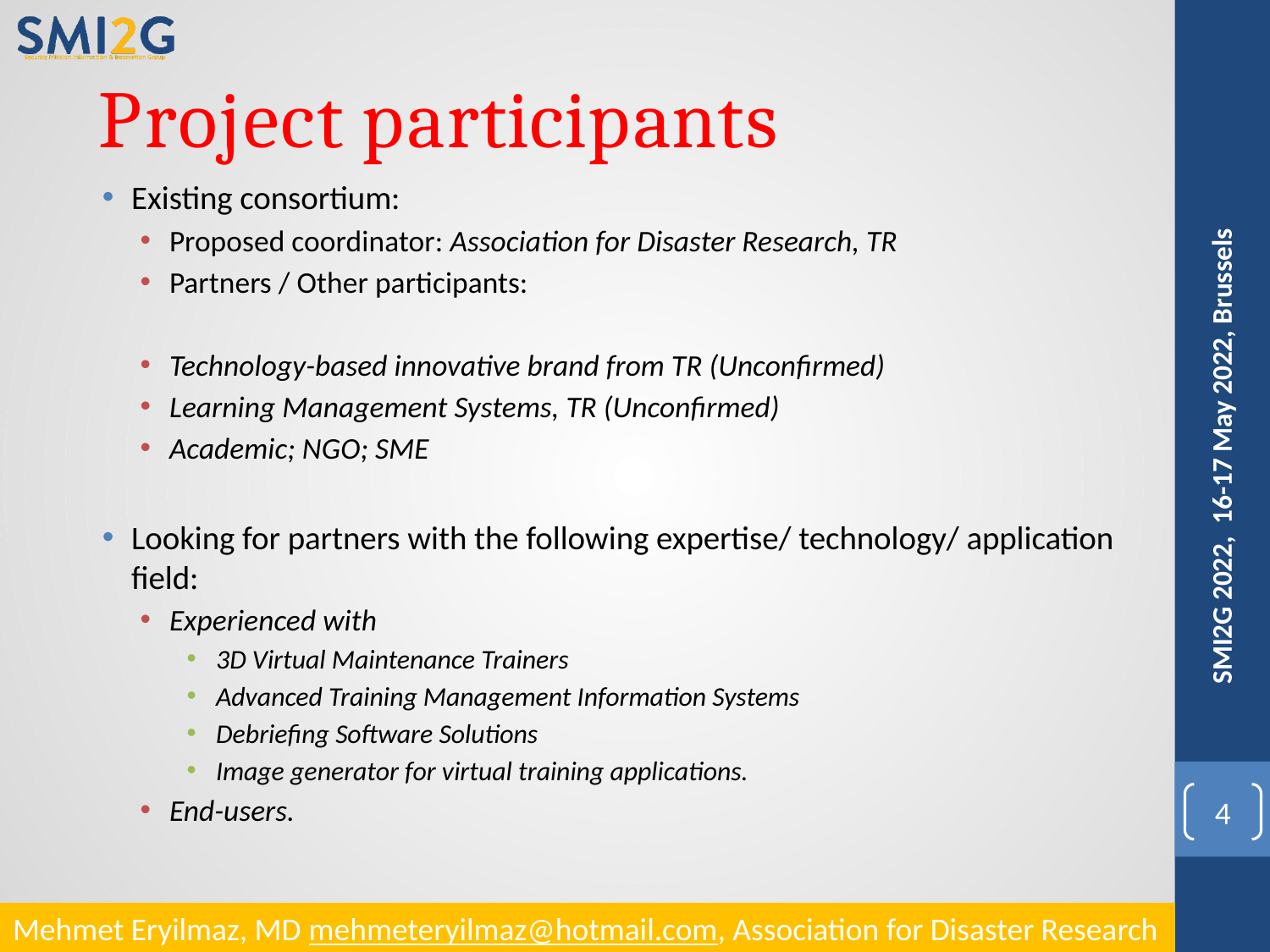

# Project participants
Existing consortium:
Proposed coordinator: Association for Disaster Research, TR
Partners / Other participants:

Technology-based innovative brand from TR (Unconfirmed)
Learning Management Systems, TR (Unconfirmed)
Academic; NGO; SME

Looking for partners with the following expertise/ technology/ application field:
Experienced with
3D Virtual Maintenance Trainers
Advanced Training Management Information Systems
Debriefing Software Solutions
Image generator for virtual training applications.
End-users.
SMI2G 2022,  16-17 May 2022, Brussels
4
Mehmet Eryilmaz, MD mehmeteryilmaz@hotmail.com, Association for Disaster Research